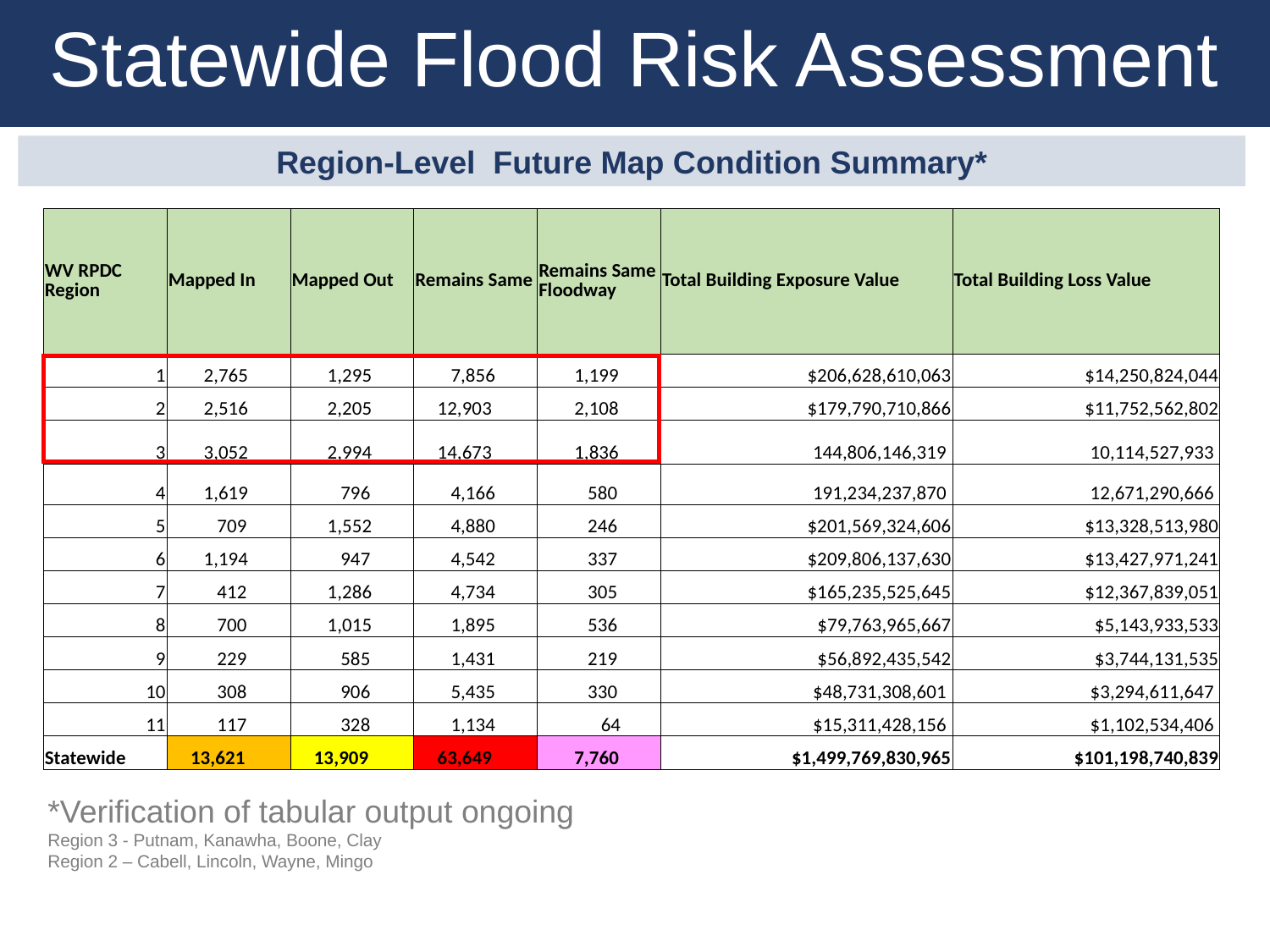

Statewide Flood Risk Assessment
Region-Level  Future Map Condition Summary*
| WV RPDC Region | Mapped In | Mapped Out | Remains Same | Remains Same Floodway | Total Building Exposure Value | Total Building Loss Value |
| --- | --- | --- | --- | --- | --- | --- |
| 1 | 2,765 | 1,295 | 7,856 | 1,199 | $206,628,610,063 | $14,250,824,044 |
| 2 | 2,516 | 2,205 | 12,903 | 2,108 | $179,790,710,866 | $11,752,562,802 |
| 3 | 3,052 | 2,994 | 14,673 | 1,836 | 144,806,146,319 | 10,114,527,933 |
| 4 | 1,619 | 796 | 4,166 | 580 | 191,234,237,870 | 12,671,290,666 |
| 5 | 709 | 1,552 | 4,880 | 246 | $201,569,324,606 | $13,328,513,980 |
| 6 | 1,194 | 947 | 4,542 | 337 | $209,806,137,630 | $13,427,971,241 |
| 7 | 412 | 1,286 | 4,734 | 305 | $165,235,525,645 | $12,367,839,051 |
| 8 | 700 | 1,015 | 1,895 | 536 | $79,763,965,667 | $5,143,933,533 |
| 9 | 229 | 585 | 1,431 | 219 | $56,892,435,542 | $3,744,131,535 |
| 10 | 308 | 906 | 5,435 | 330 | $48,731,308,601 | $3,294,611,647 |
| 11 | 117 | 328 | 1,134 | 64 | $15,311,428,156 | $1,102,534,406 |
| Statewide | 13,621 | 13,909 | 63,649 | 7,760 | $1,499,769,830,965 | $101,198,740,839 |

*Verification of tabular output ongoing
Region 3 - Putnam, Kanawha, Boone, Clay
Region 2 – Cabell, Lincoln, Wayne, Mingo